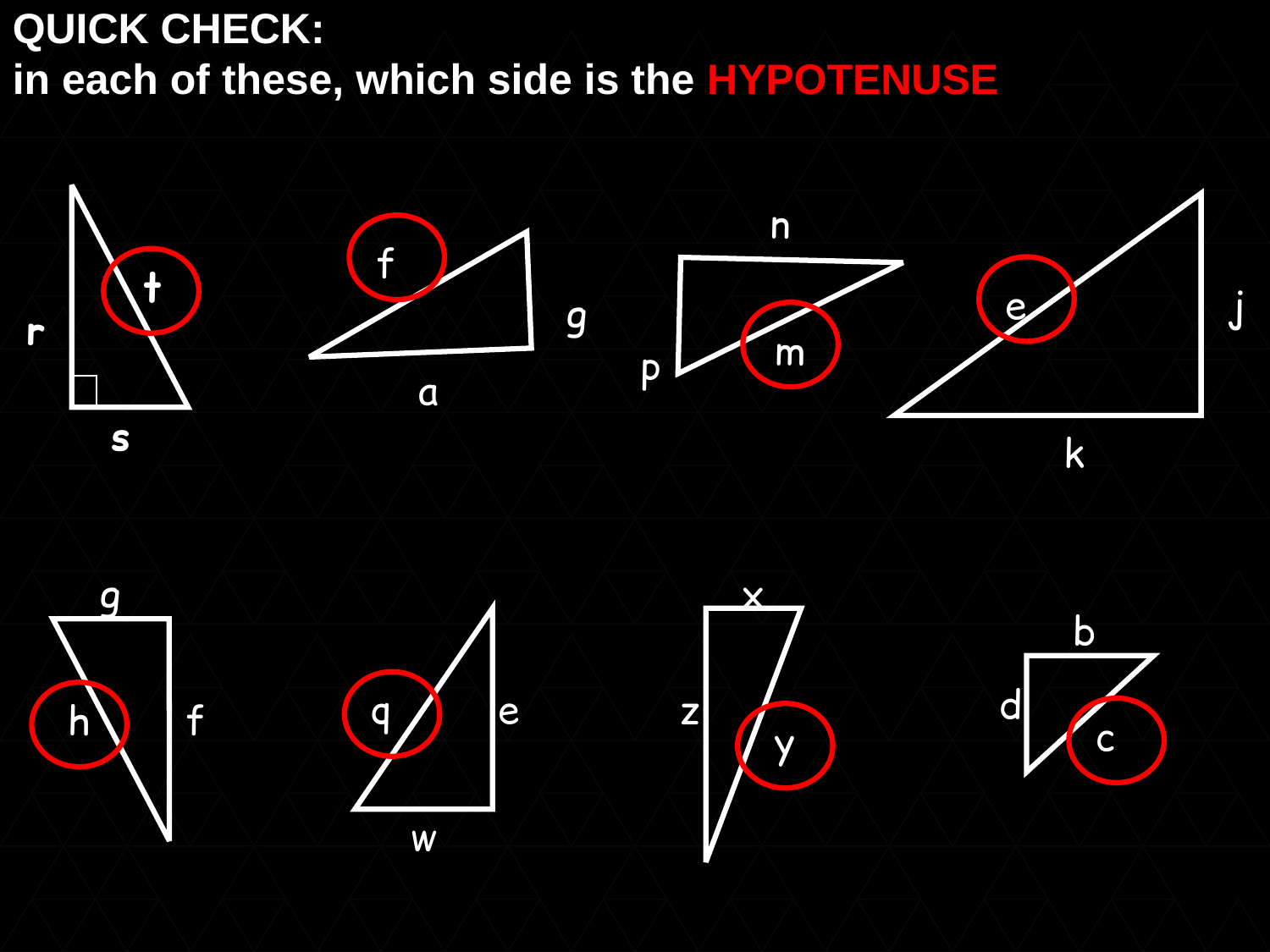

QUICK CHECK:
in each of these, which side is the HYPOTENUSE

n

f

t
e
j
g
r

m
p
a

s
k
g
x
b

d
q

e
z

h
f
c

y
w